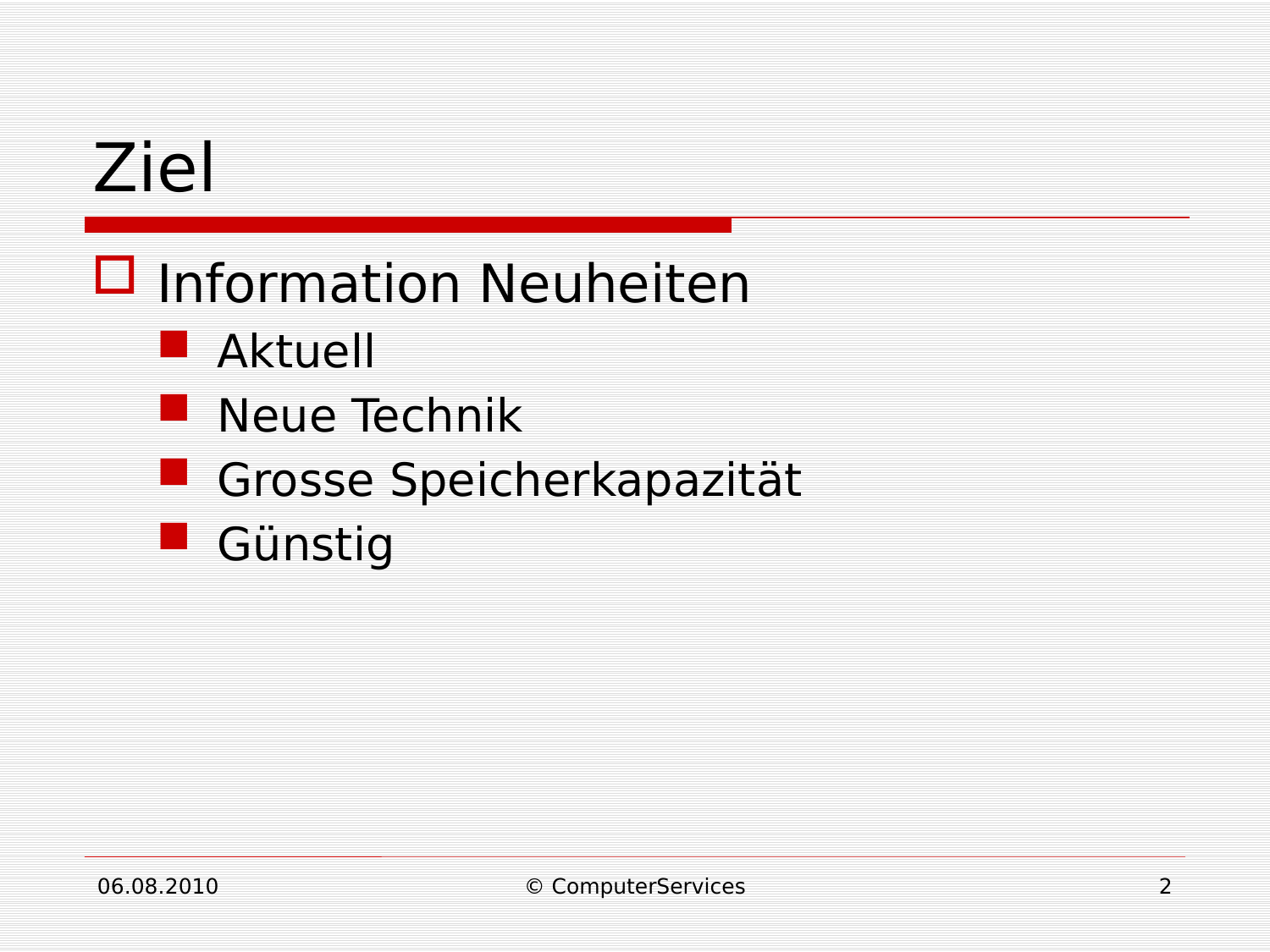

# Ziel
Information Neuheiten
Aktuell
Neue Technik
Grosse Speicherkapazität
Günstig
06.08.2010
© ComputerServices
2